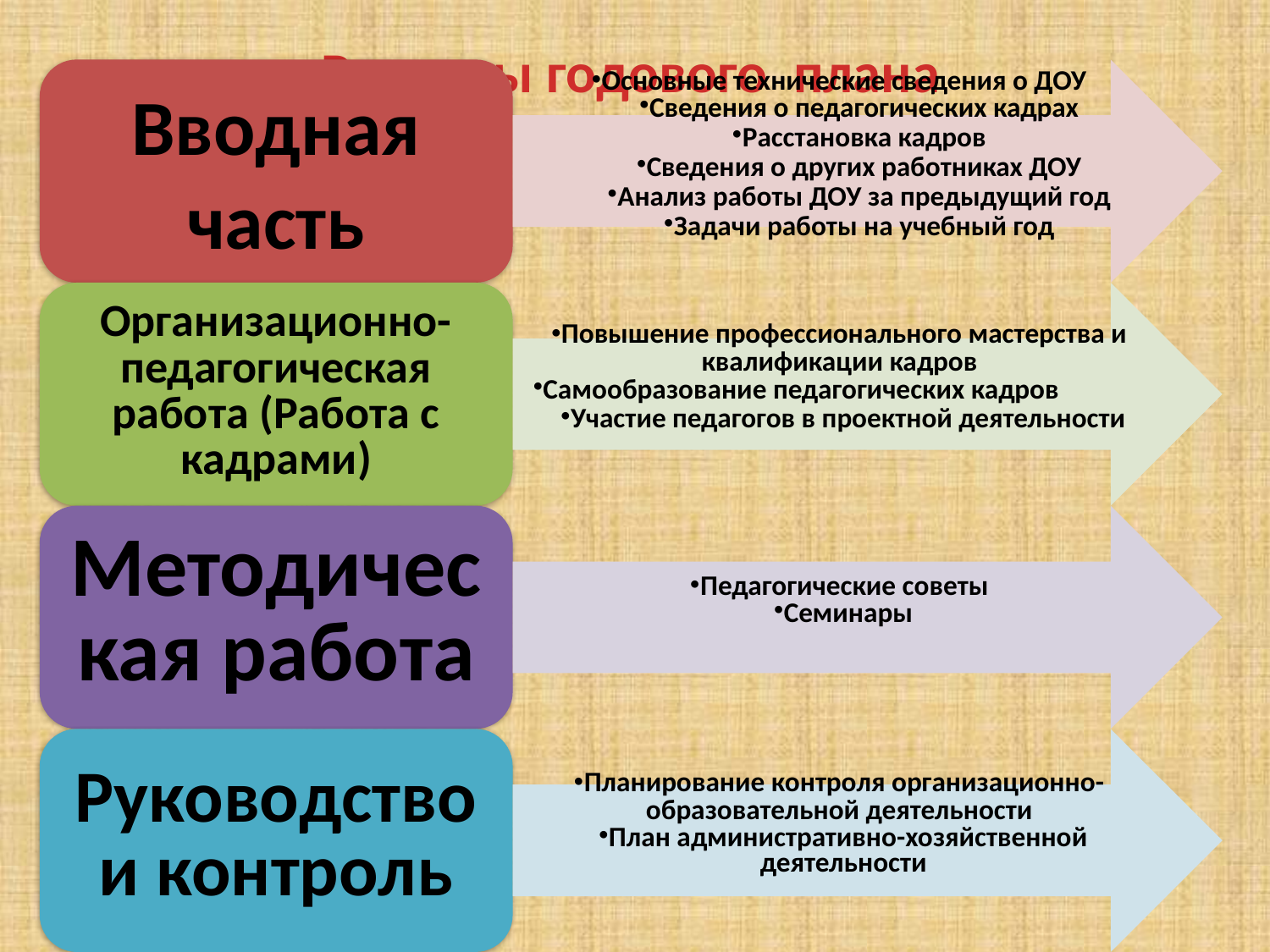

# Разделы годового  плана
Вводная часть
Организационно-педагогическая работа (Работа с кадрами)
Методическая работа
Руководство и контроль
Основные технические сведения о ДОУ
Повышение профессионального мастерства и квалификации кадров
Педагогические советы
Планирование контроля организационно-образовательной деятельности
Сведения о педагогических кадрах
Расстановка кадров
Сведения о других работниках ДОУ
Анализ работы ДОУ за предыдущий год
Задачи работы на учебный год
Самообразование педагогических кадров
Участие педагогов в проектной деятельности
Семинары
План административно-хозяйственной деятельности